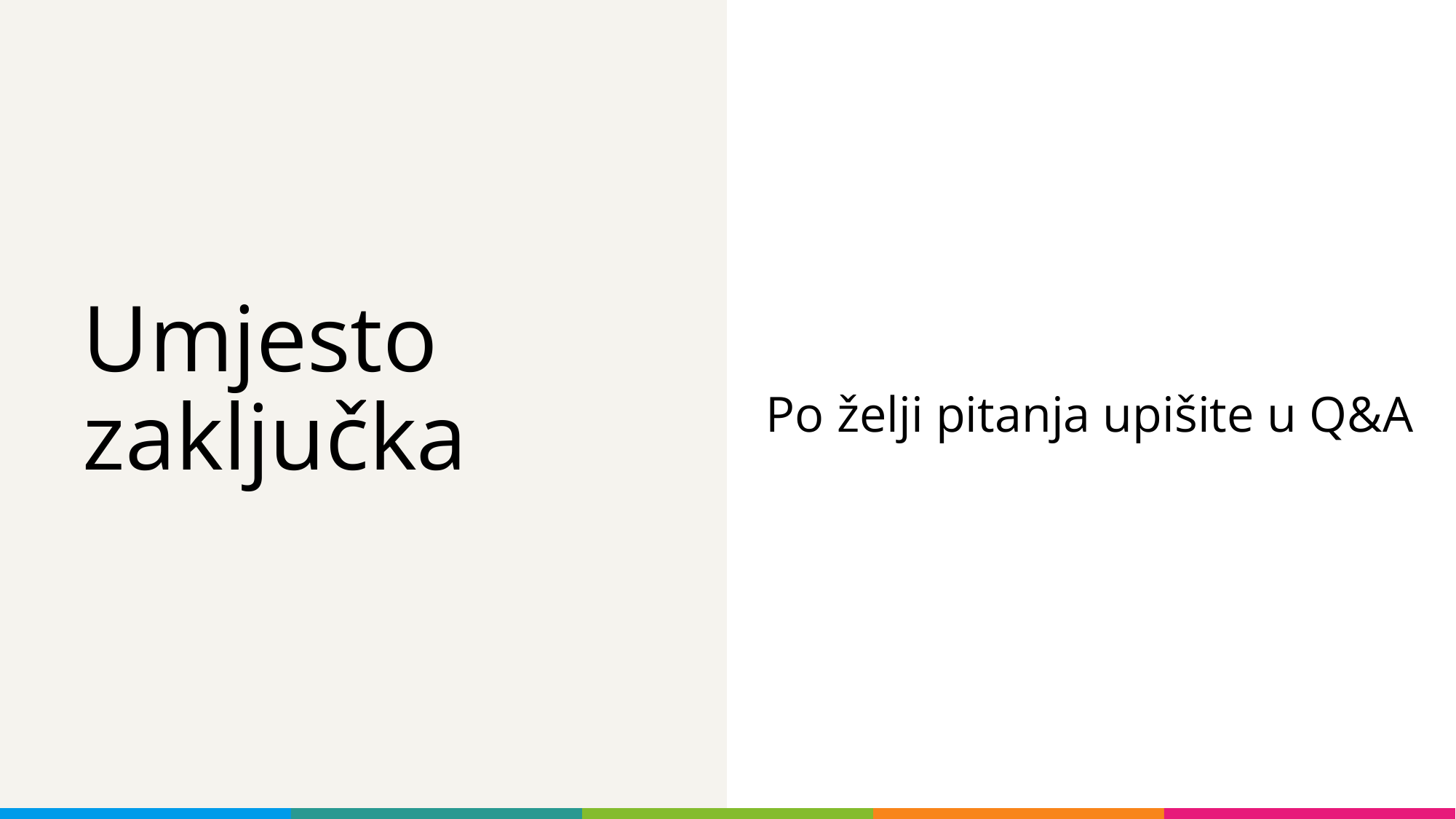

Po želji pitanja upišite u Q&A
# Umjesto zaključka